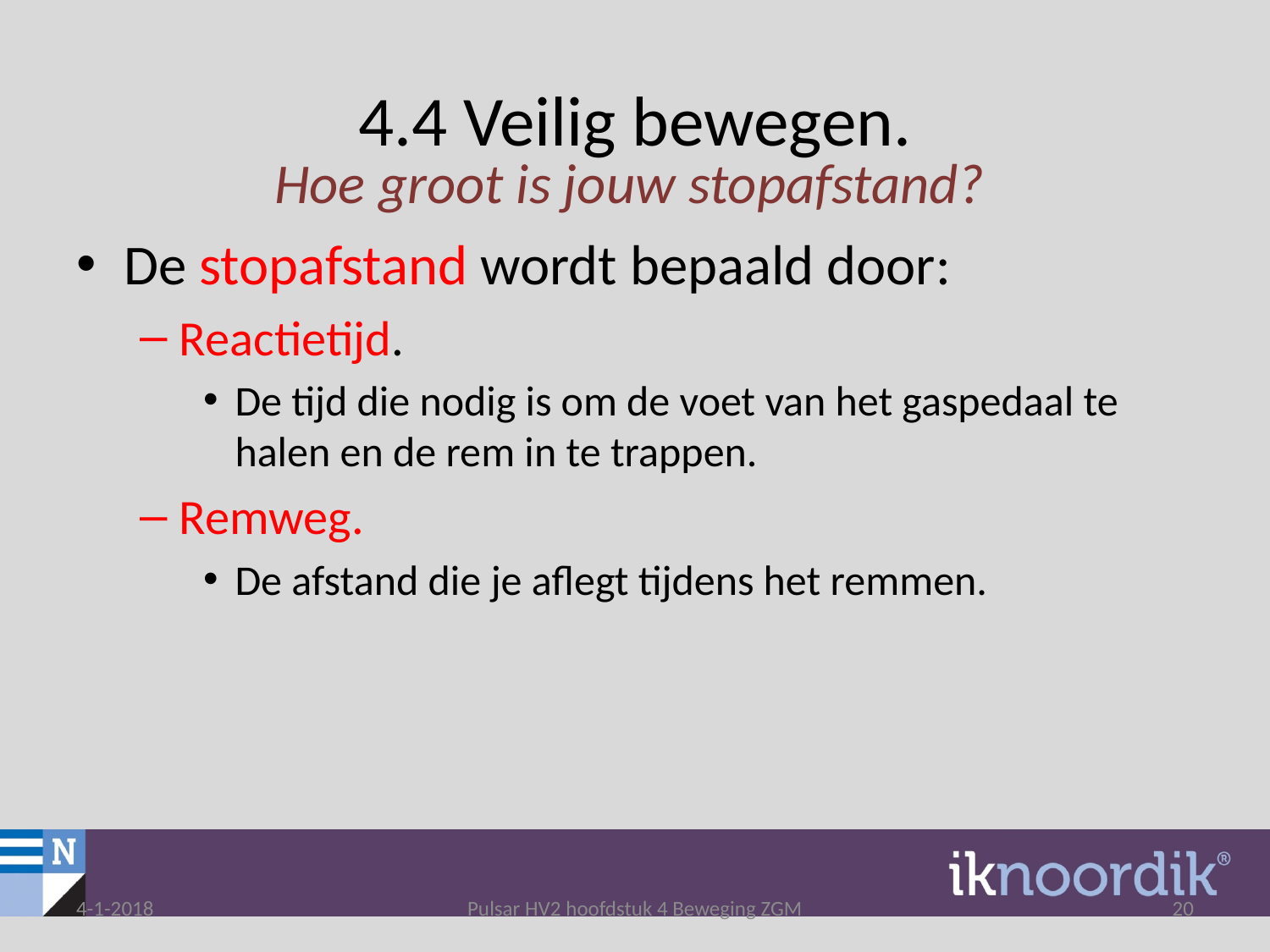

# 4.4 Veilig bewegen.
Hoe groot is jouw stopafstand?
De stopafstand wordt bepaald door:
Reactietijd.
De tijd die nodig is om de voet van het gaspedaal te halen en de rem in te trappen.
Remweg.
De afstand die je aflegt tijdens het remmen.

4-1-2018
Pulsar HV2 hoofdstuk 4 Beweging ZGM
20